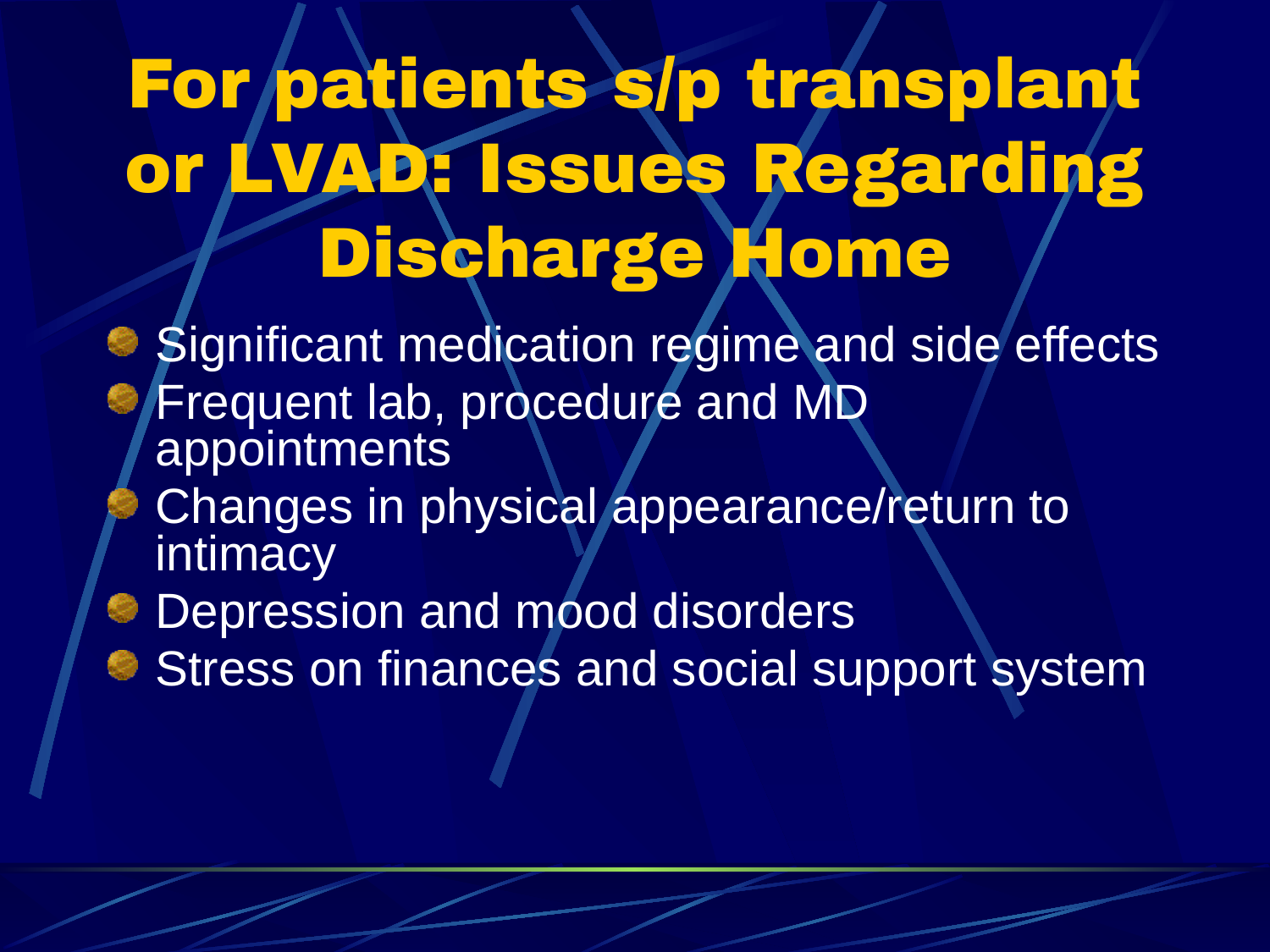

# For patients s/p transplant or LVAD: Issues Regarding Discharge Home
Significant medication regime and side effects
Frequent lab, procedure and MD appointments
Changes in physical appearance/return to intimacy
Depression and mood disorders
Stress on finances and social support system